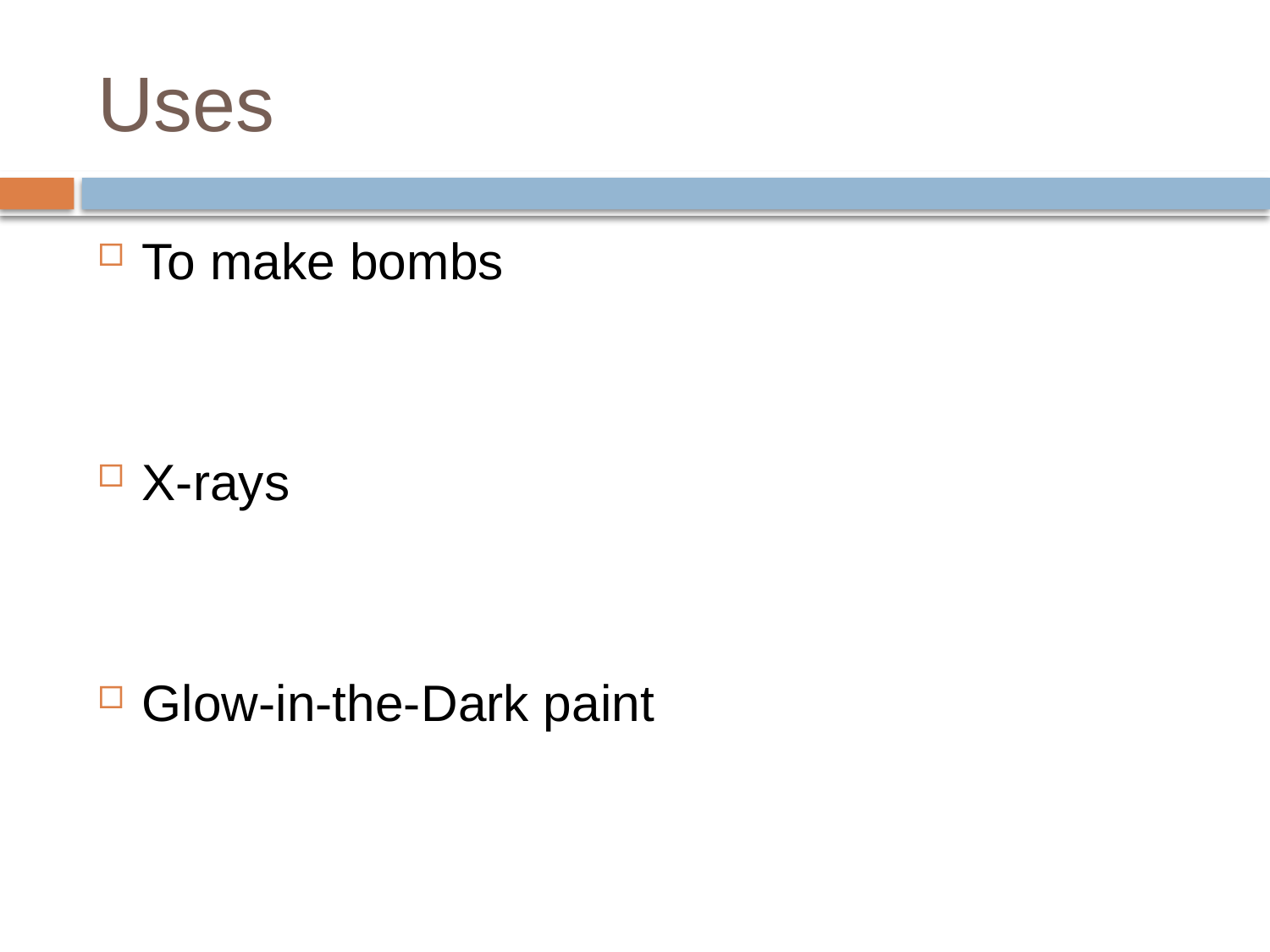

# Uses
To make bombs

X-rays

Glow-in-the-Dark paint